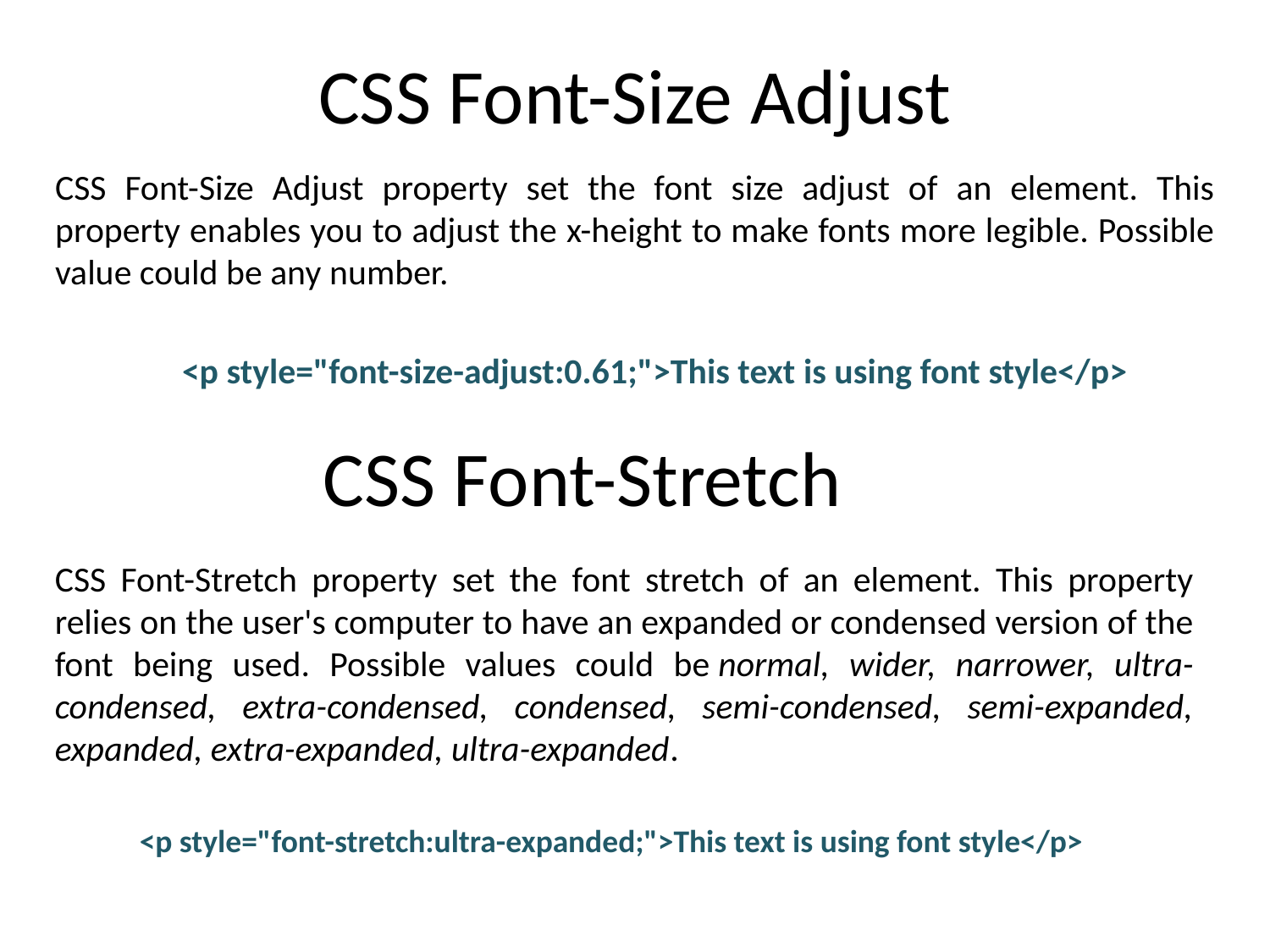

# CSS Font-Size Adjust
CSS Font-Size Adjust property set the font size adjust of an element. This property enables you to adjust the x-height to make fonts more legible. Possible value could be any number.

	<p style="font-size-adjust:0.61;">This text is using font style</p>
CSS Font-Stretch
CSS Font-Stretch property set the font stretch of an element. This property relies on the user's computer to have an expanded or condensed version of the font being used. Possible values could be normal, wider, narrower, ultra-condensed, extra-condensed, condensed, semi-condensed, semi-expanded, expanded, extra-expanded, ultra-expanded.
<p style="font-stretch:ultra-expanded;">This text is using font style</p>